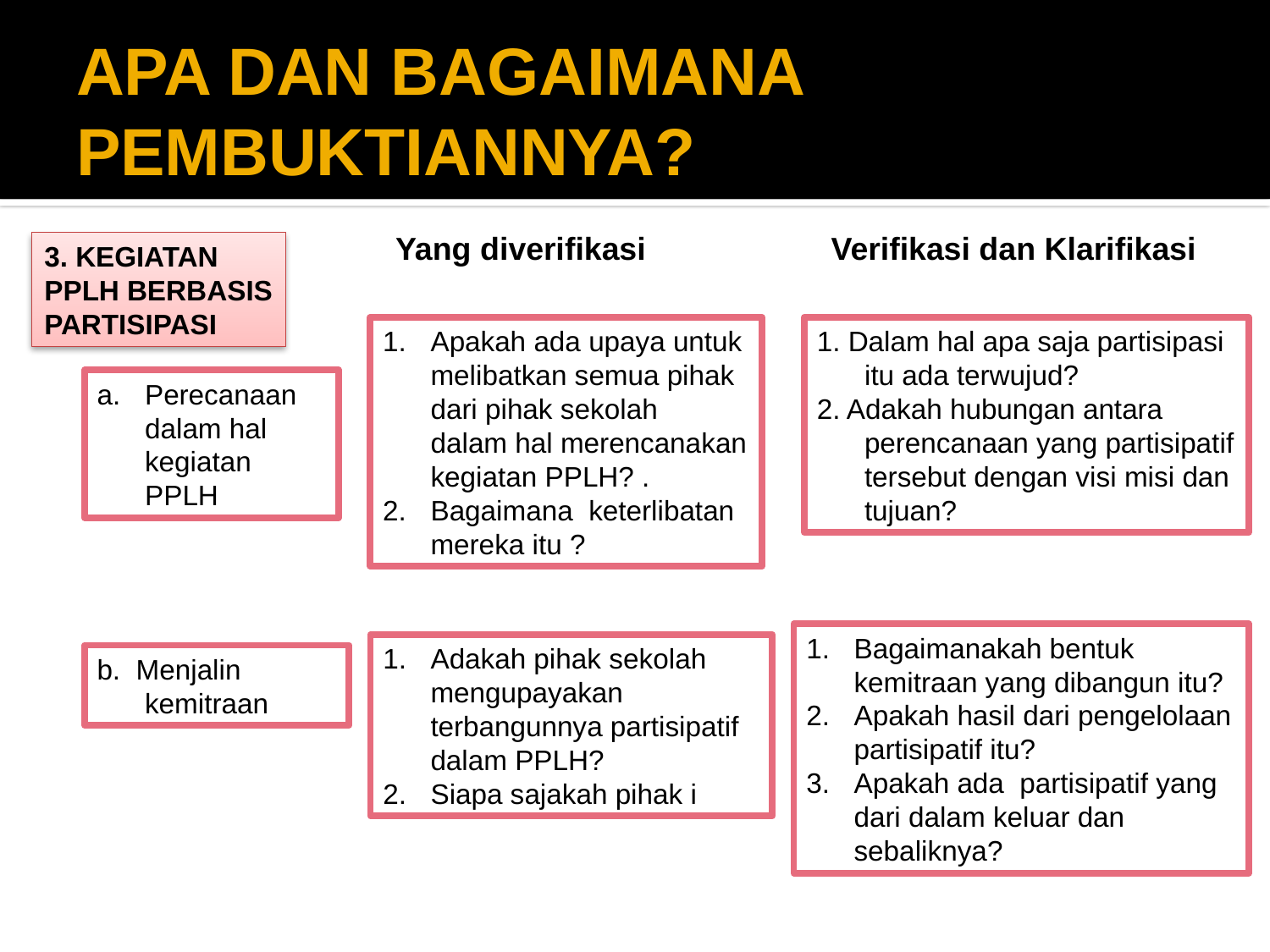

# APA DAN BAGAIMANA PEMBUKTIANNYA?
Yang diverifikasi
Verifikasi dan Klarifikasi
3. KEGIATAN PPLH BERBASIS PARTISIPASI
Apakah ada upaya untuk melibatkan semua pihak dari pihak sekolah  dalam hal merencanakan kegiatan PPLH? .
Bagaimana  keterlibatan  mereka itu ?
1. Dalam hal apa saja partisipasi itu ada terwujud?
2. Adakah hubungan antara perencanaan yang partisipatif tersebut dengan visi misi dan tujuan?
Perecanaan  dalam hal  kegiatan PPLH
Bagaimanakah bentuk kemitraan yang dibangun itu?
Apakah hasil dari pengelolaan partisipatif itu?
Apakah ada  partisipatif yang dari dalam keluar dan sebaliknya?
Adakah pihak sekolah mengupayakan terbangunnya partisipatif dalam PPLH?
Siapa sajakah pihak i
b.  Menjalin kemitraan